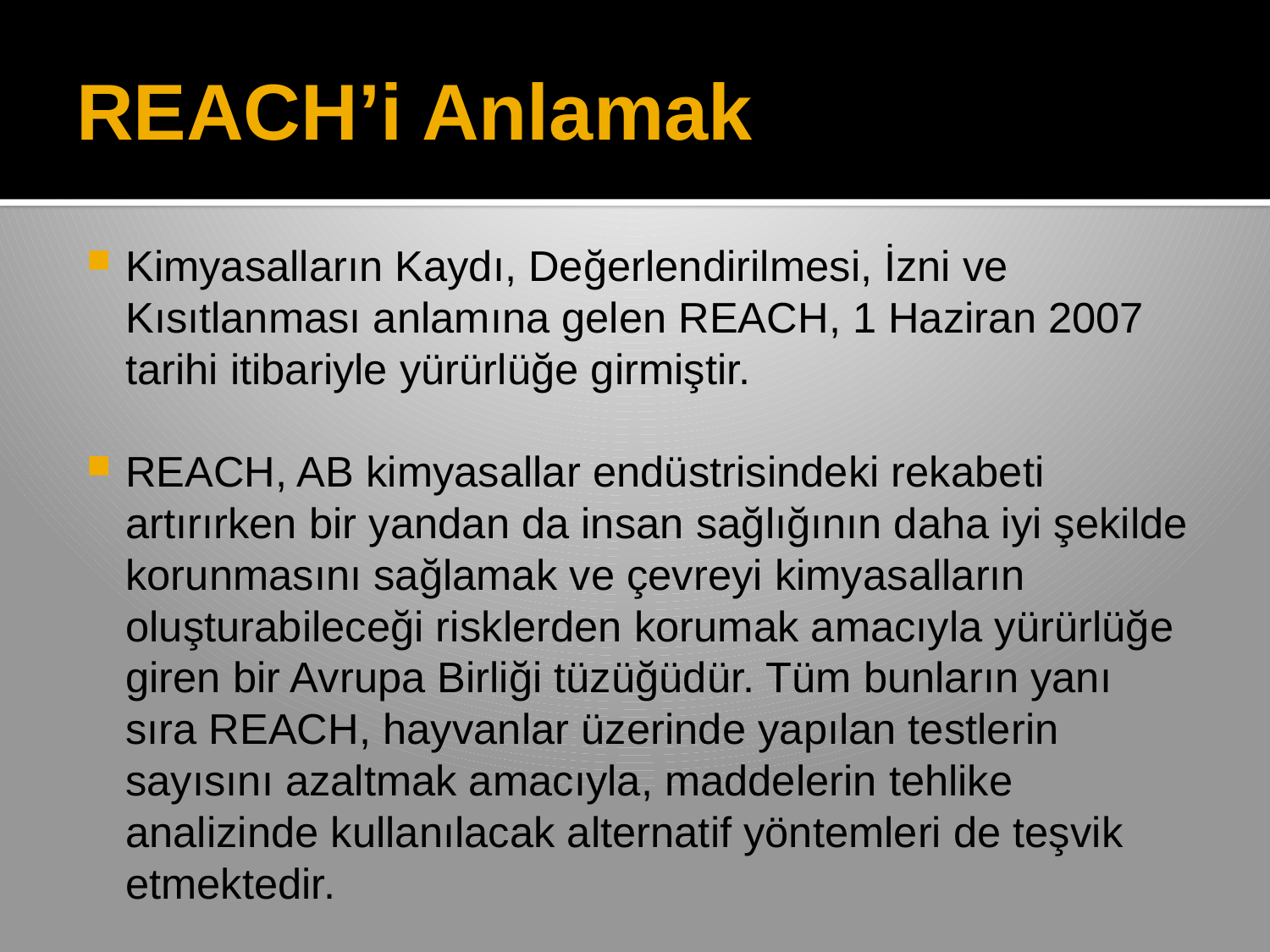

# REACH’i Anlamak
Kimyasalların Kaydı, Değerlendirilmesi, İzni ve Kısıtlanması anlamına gelen REACH, 1 Haziran 2007 tarihi itibariyle yürürlüğe girmiştir.

REACH, AB kimyasallar endüstrisindeki rekabeti artırırken bir yandan da insan sağlığının daha iyi şekilde korunmasını sağlamak ve çevreyi kimyasalların oluşturabileceği risklerden korumak amacıyla yürürlüğe giren bir Avrupa Birliği tüzüğüdür. Tüm bunların yanı sıra REACH, hayvanlar üzerinde yapılan testlerin sayısını azaltmak amacıyla, maddelerin tehlike analizinde kullanılacak alternatif yöntemleri de teşvik etmektedir.